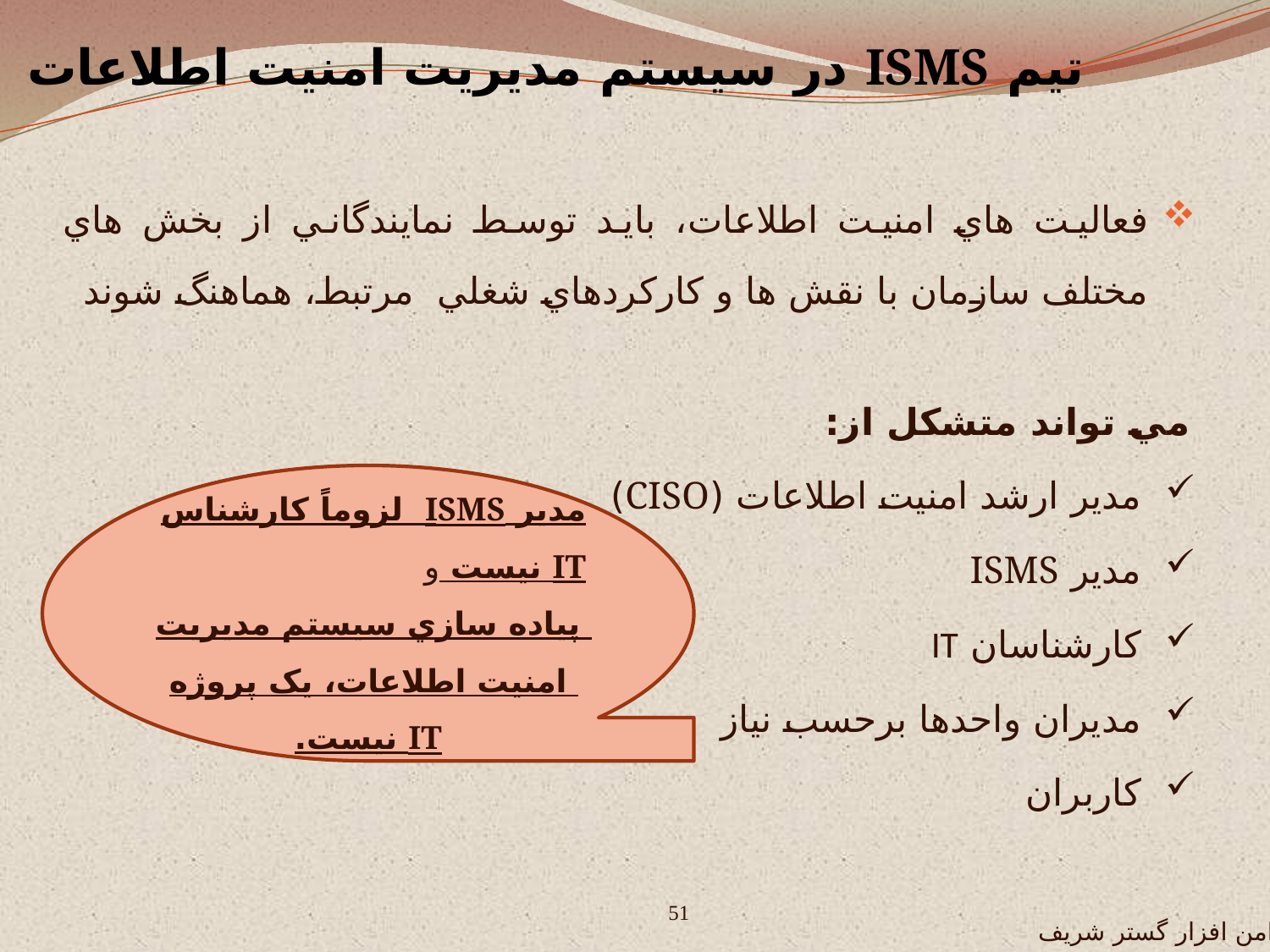

تيم ISMS در سيستم مديريت امنيت اطلاعات

فعاليت هاي امنيت اطلاعات، بايد توسط نمايندگاني از بخش هاي مختلف سازمان با نقش ها و کارکردهاي شغلي  مرتبط، هماهنگ شوند

مي تواند متشکل از:
  مدير ارشد امنيت اطلاعات (CISO)
  مدير ISMS
  کارشناسان IT
  مديران واحدها برحسب نياز
  کاربران

مدير ISMS  لزوماً کارشناس IT نيست و
پياده سازي سيستم مديريت امنيت اطلاعات، يک پروژه IT نيست.